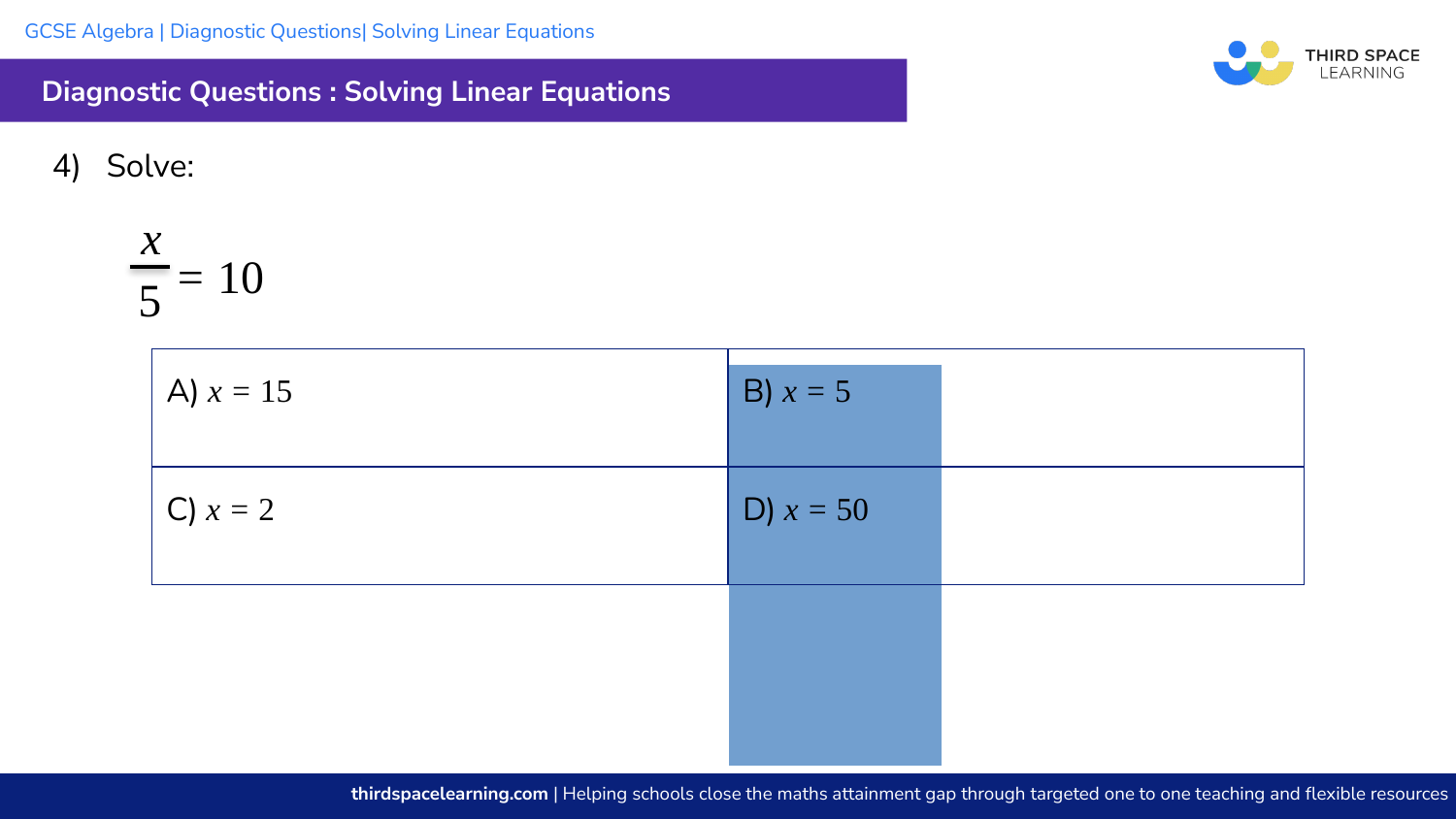

Diagnostic Questions : Solving Linear Equations
| 4) Solve: = 10 |  |  |  |  |
| --- | --- | --- | --- | --- |
|  |  |  |  |  |
x
5
| A) x = 15 | B) x = 5 |
| --- | --- |
| C) x = 2 | D) x = 50 |